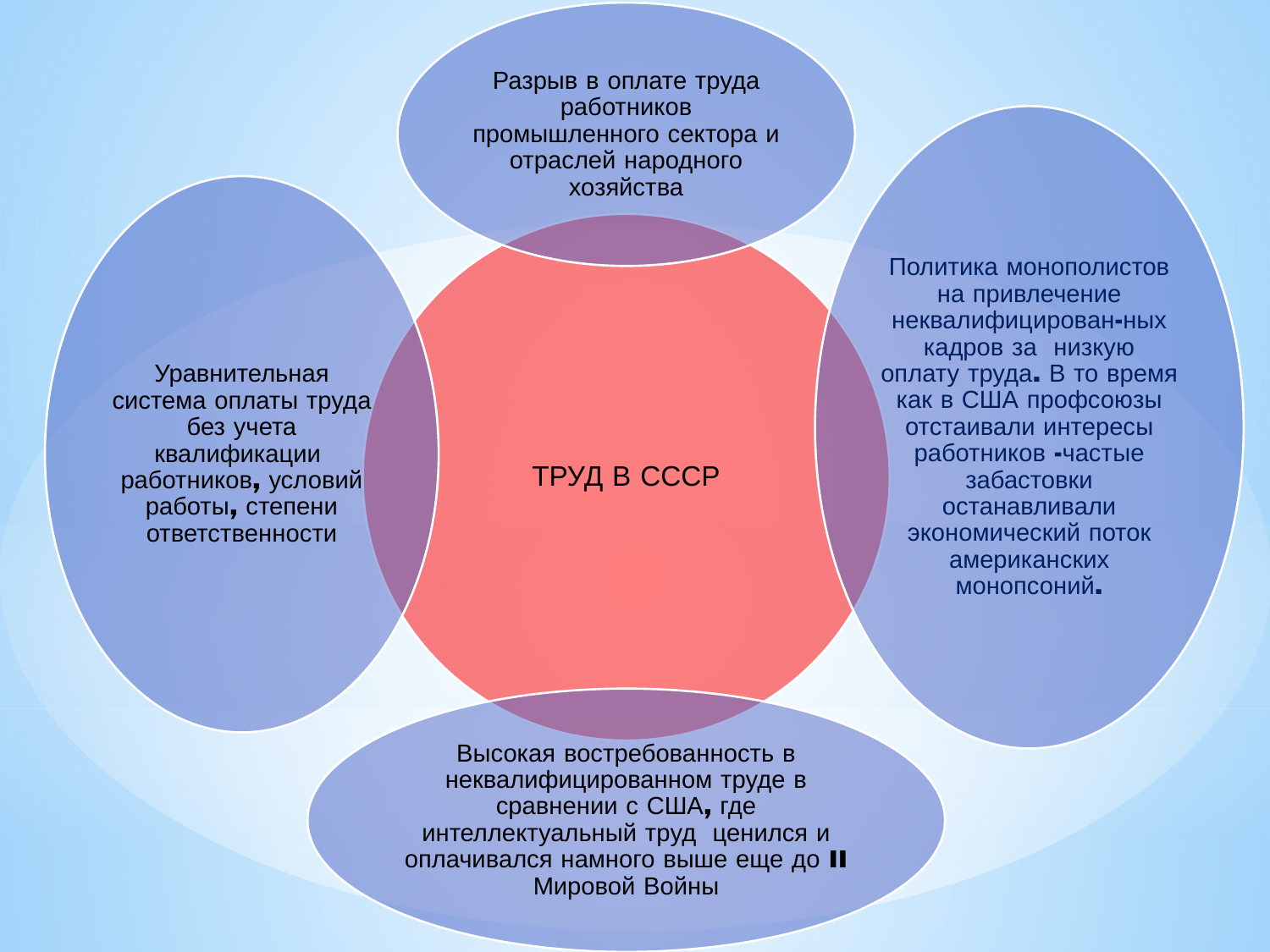

ТРУД В СССР
Разрыв в оплате труда работников промышленного сектора и отраслей народного хозяйства
Политика монополистов на привлечение неквалифицирован-ных кадров за  низкую оплату труда. В то время как в США профсоюзы отстаивали интересы работников -частые забастовки останавливали экономический поток американских монопсоний.
Высокая востребованность в неквалифицированном труде в сравнении с США, где интеллектуальный труд  ценился и оплачивался намного выше еще до II Мировой Войны
Уравнительная система оплаты труда без учета квалификации  работников, условий работы, степени ответственности